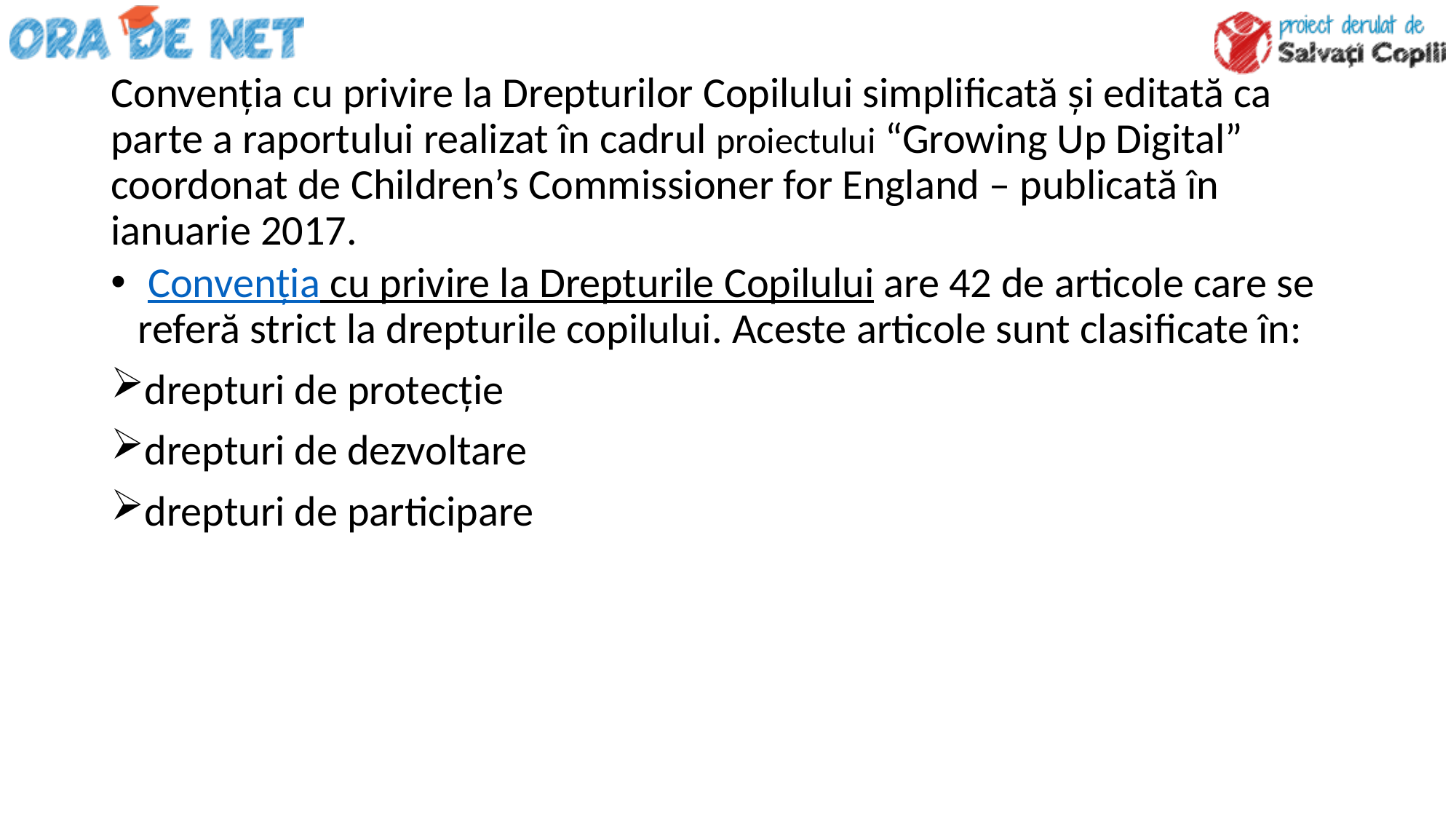

# Convenția cu privire la Drepturilor Copilului simplificată și editată ca parte a raportului realizat în cadrul proiectului “Growing Up Digital” coordonat de Children’s Commissioner for England – publicată în ianuarie 2017.
 Convenţia cu privire la Drepturile Copilului are 42 de articole care se referă strict la drepturile copilului. Aceste articole sunt clasificate în:
drepturi de protecție
drepturi de dezvoltare
drepturi de participare